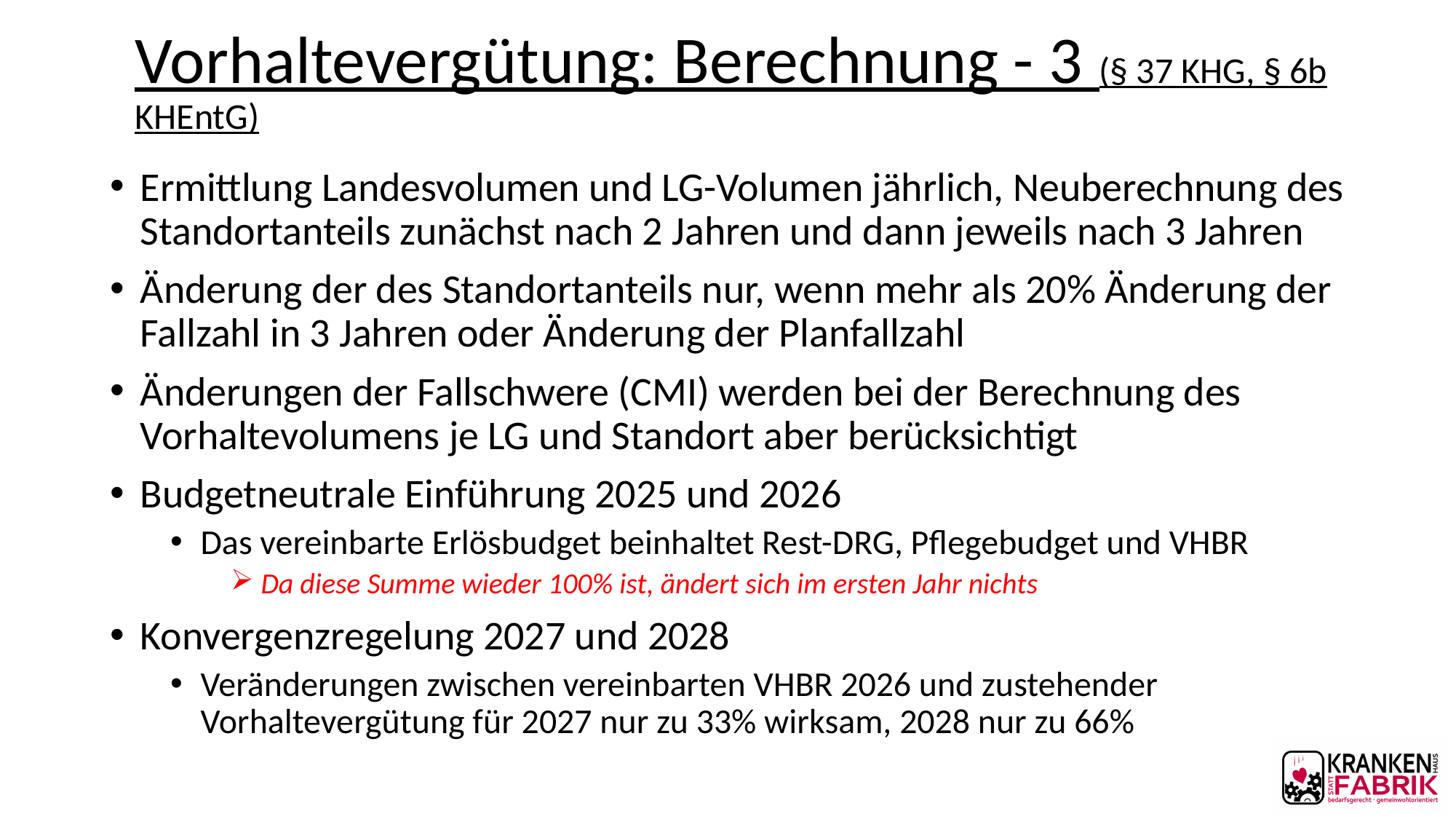

# Vorhaltevergütung: Berechnung - 3 (§ 37 KHG, § 6b KHEntG)
Ermittlung Landesvolumen und LG-Volumen jährlich, Neuberechnung des Standortanteils zunächst nach 2 Jahren und dann jeweils nach 3 Jahren
Änderung der des Standortanteils nur, wenn mehr als 20% Änderung der Fallzahl in 3 Jahren oder Änderung der Planfallzahl
Änderungen der Fallschwere (CMI) werden bei der Berechnung des Vorhaltevolumens je LG und Standort aber berücksichtigt
Budgetneutrale Einführung 2025 und 2026
Das vereinbarte Erlösbudget beinhaltet Rest-DRG, Pflegebudget und VHBR
Da diese Summe wieder 100% ist, ändert sich im ersten Jahr nichts
Konvergenzregelung 2027 und 2028
Veränderungen zwischen vereinbarten VHBR 2026 und zustehender Vorhaltevergütung für 2027 nur zu 33% wirksam, 2028 nur zu 66%